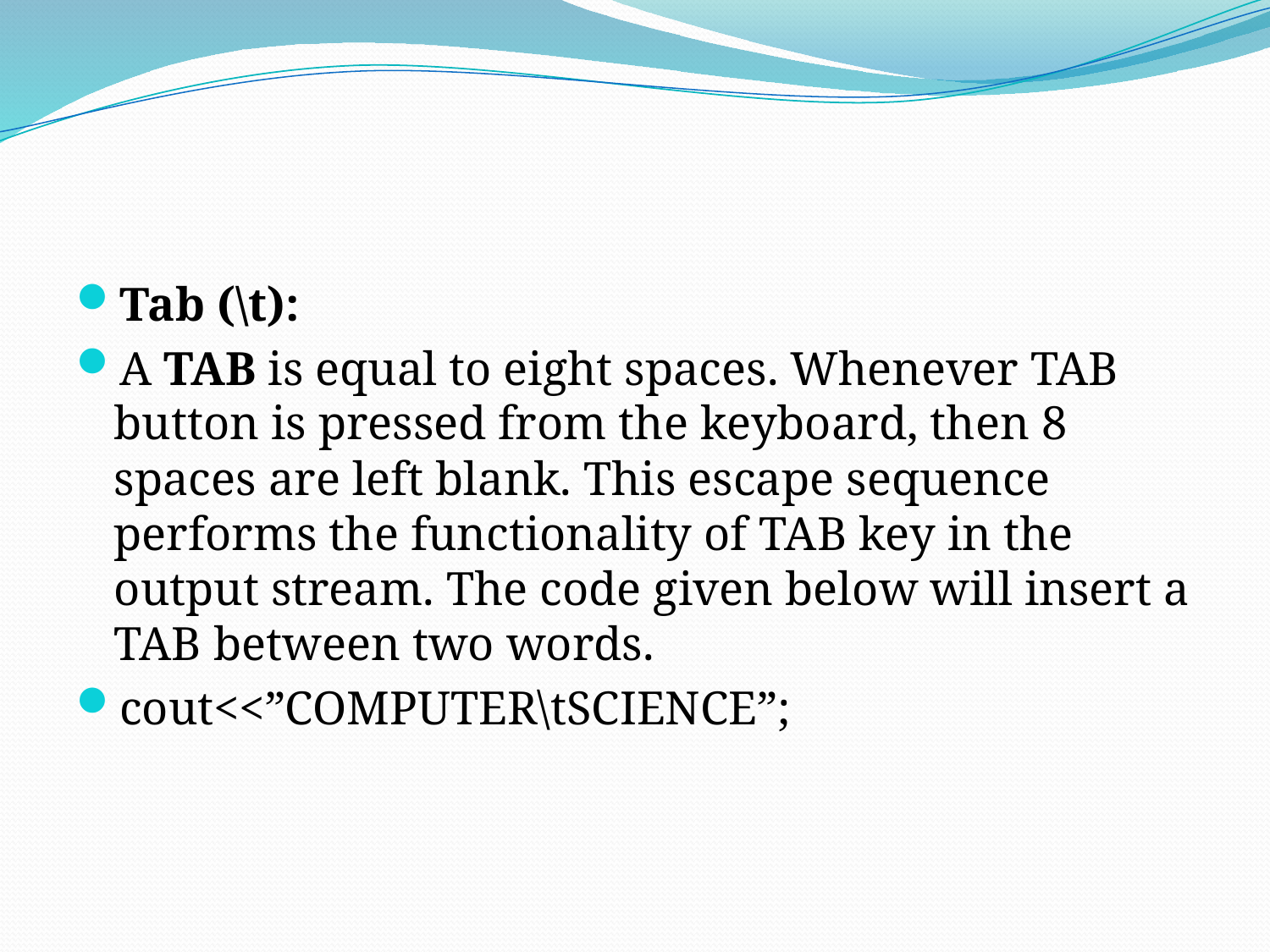

#
Tab (\t):
A TAB is equal to eight spaces. Whenever TAB button is pressed from the keyboard, then 8 spaces are left blank. This escape sequence performs the functionality of TAB key in the output stream. The code given below will insert a TAB between two words.
cout<<”COMPUTER\tSCIENCE”;